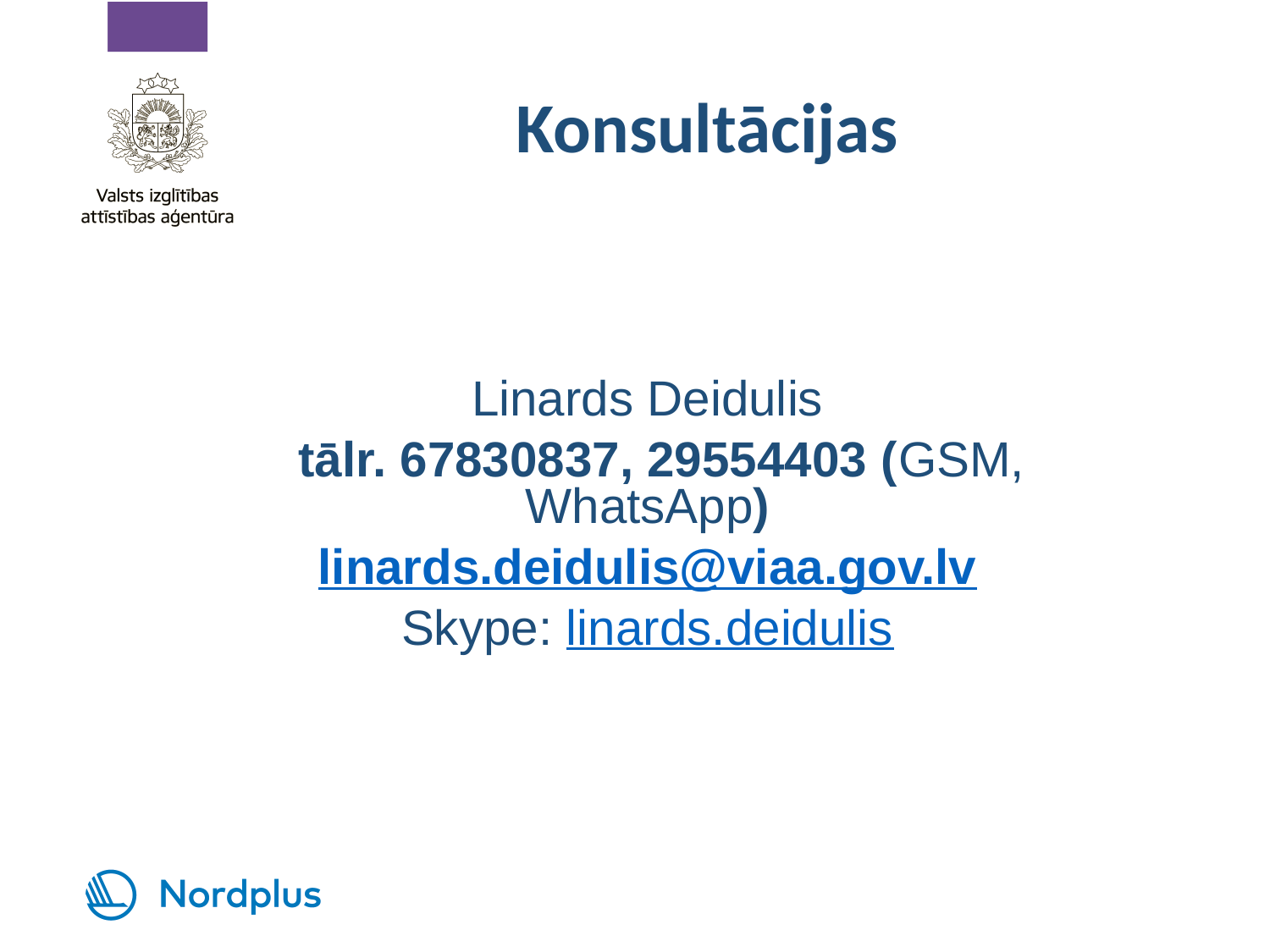

# Konsultācijas

Linards Deidulis
  tālr. 67830837, 29554403 (GSM, WhatsApp)
linards.deidulis@viaa.gov.lv
Skype: linards.deidulis